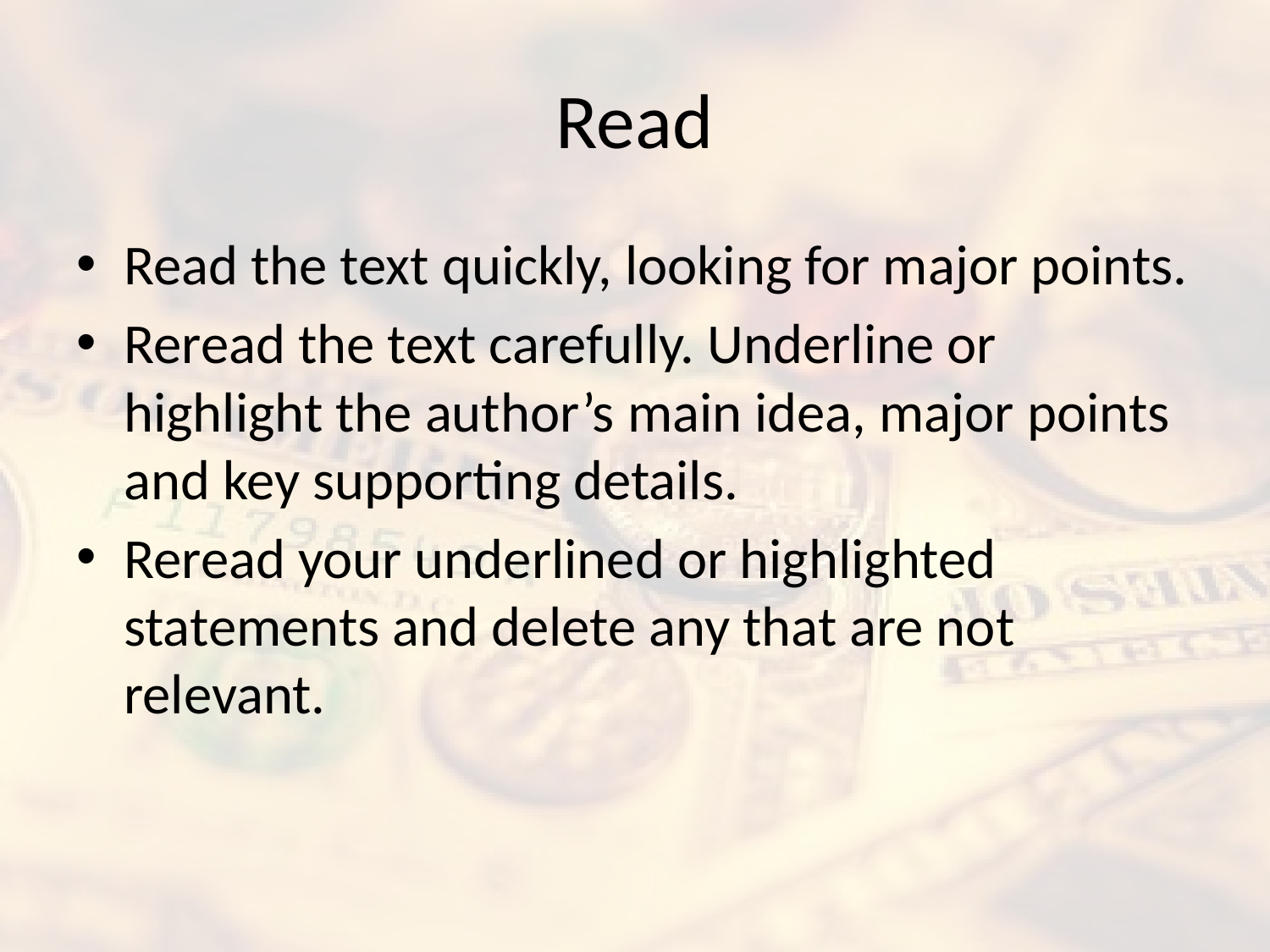

# Read
Read the text quickly, looking for major points.
Reread the text carefully. Underline or highlight the author’s main idea, major points and key supporting details.
Reread your underlined or highlighted statements and delete any that are not relevant.